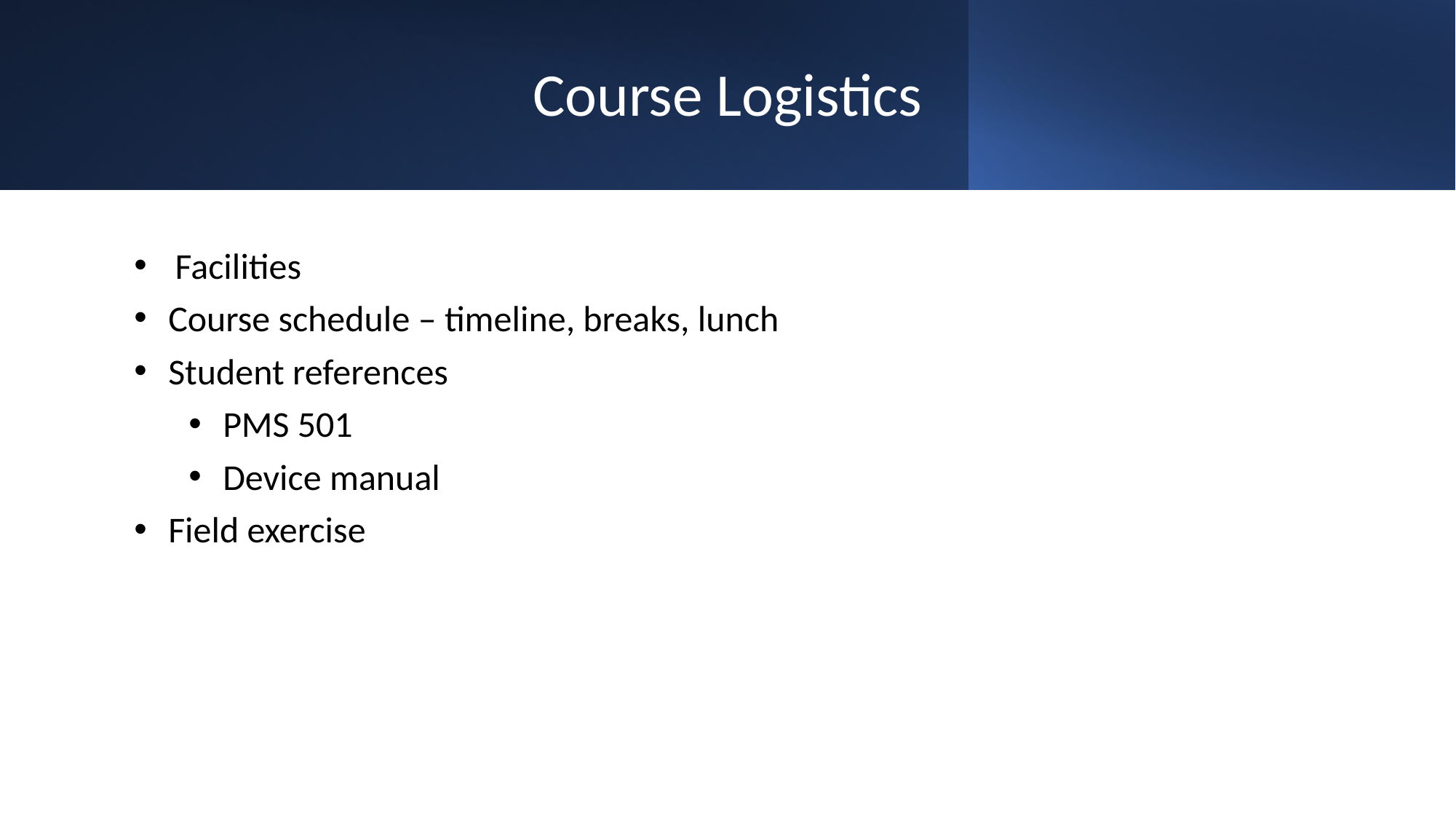

# Course Logistics
Facilities
Course schedule – timeline, breaks, lunch
Student references
PMS 501
Device manual
Field exercise